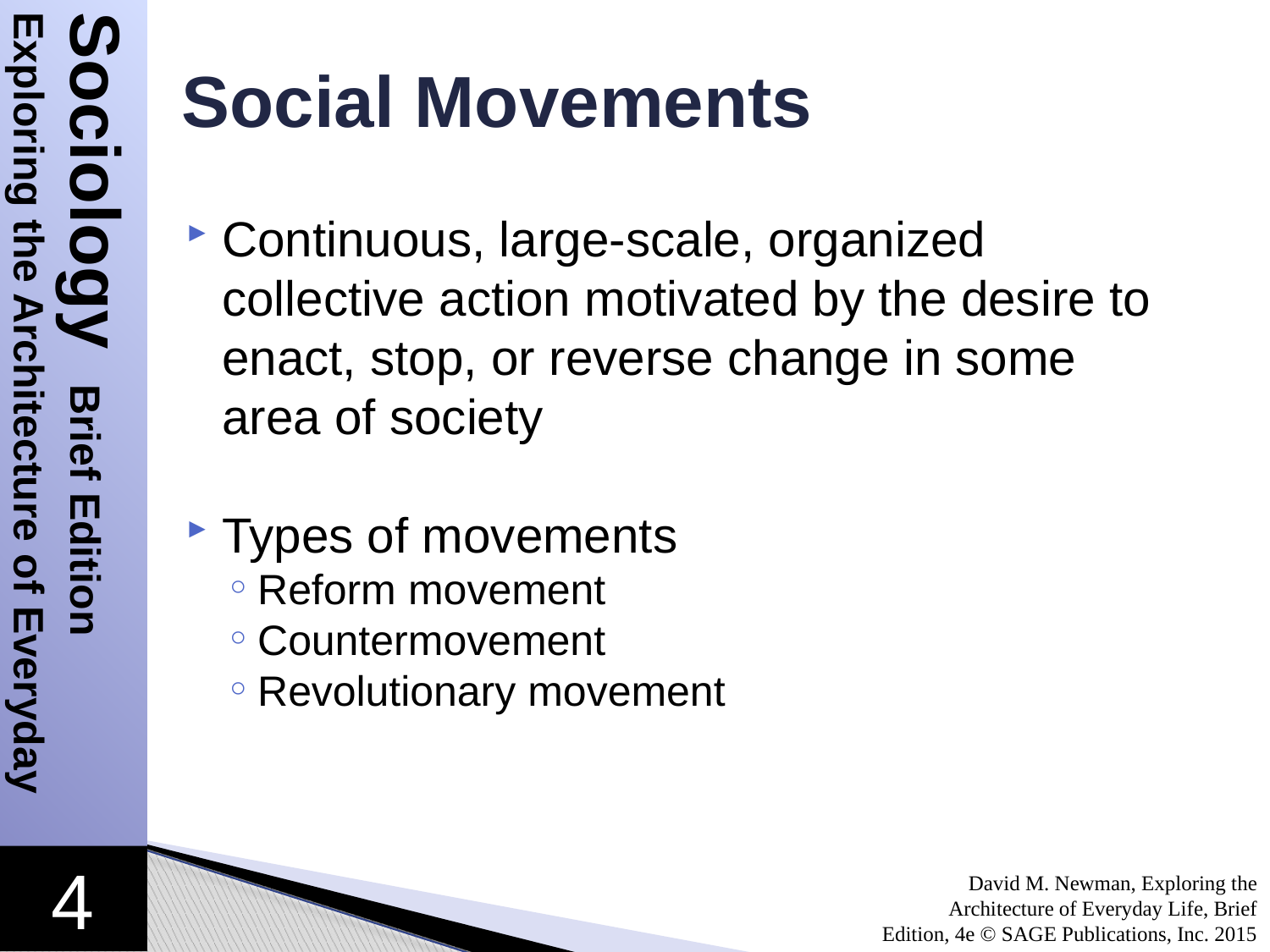

Social Movements
Continuous, large-scale, organized collective action motivated by the desire to enact, stop, or reverse change in some area of society

Types of movements
Reform movement
Countermovement
Revolutionary movement
David M. Newman, Exploring the Architecture of Everyday Life, Brief Edition, 4e © SAGE Publications, Inc. 2015